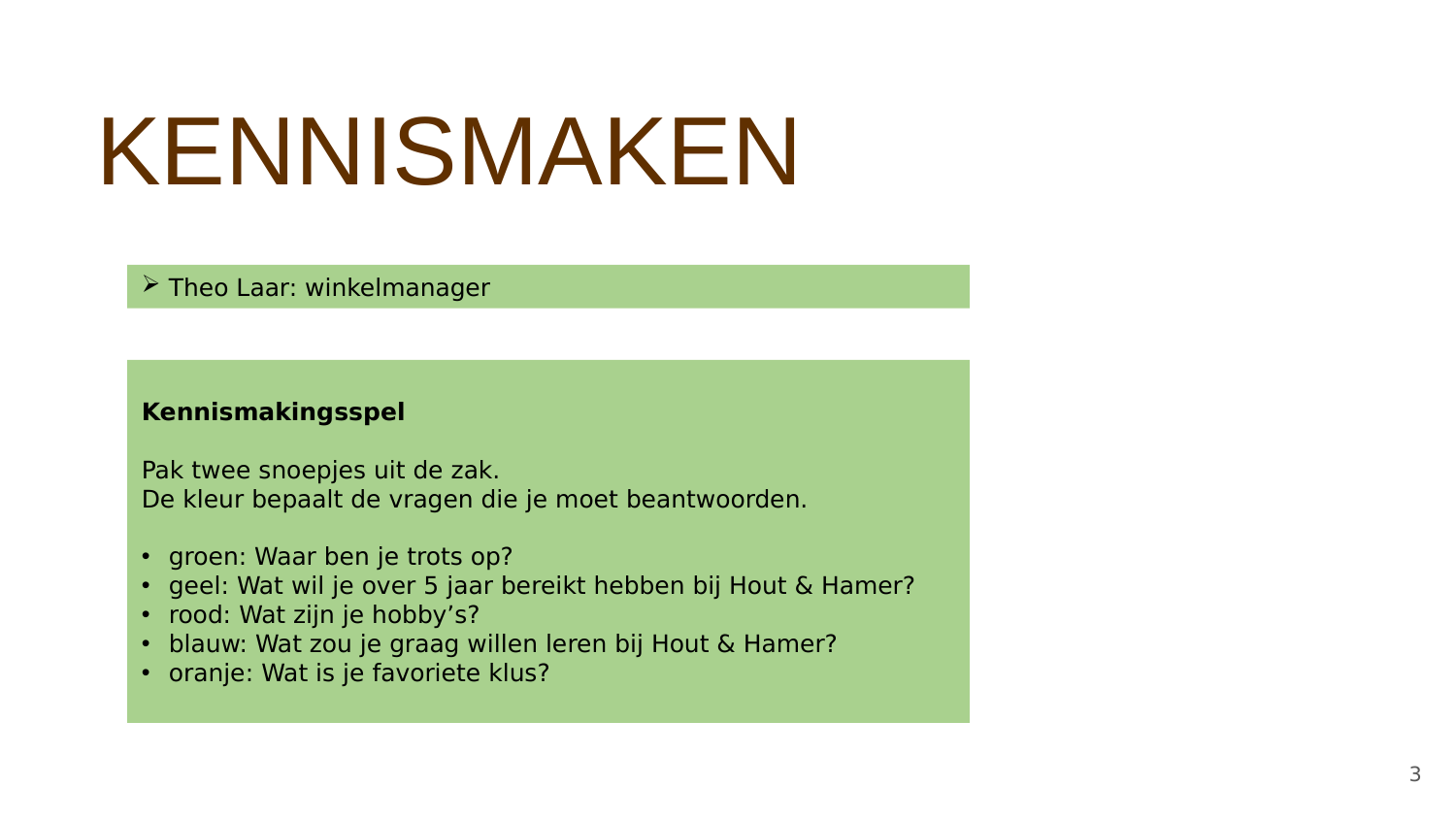

KENNISMAKEN
Theo Laar: winkelmanager

Kennismakingsspel

Pak twee snoepjes uit de zak.
De kleur bepaalt de vragen die je moet beantwoorden.

groen: Waar ben je trots op?
geel: Wat wil je over 5 jaar bereikt hebben bij Hout & Hamer?
rood: Wat zijn je hobby’s?
blauw: Wat zou je graag willen leren bij Hout & Hamer?
oranje: Wat is je favoriete klus?

3